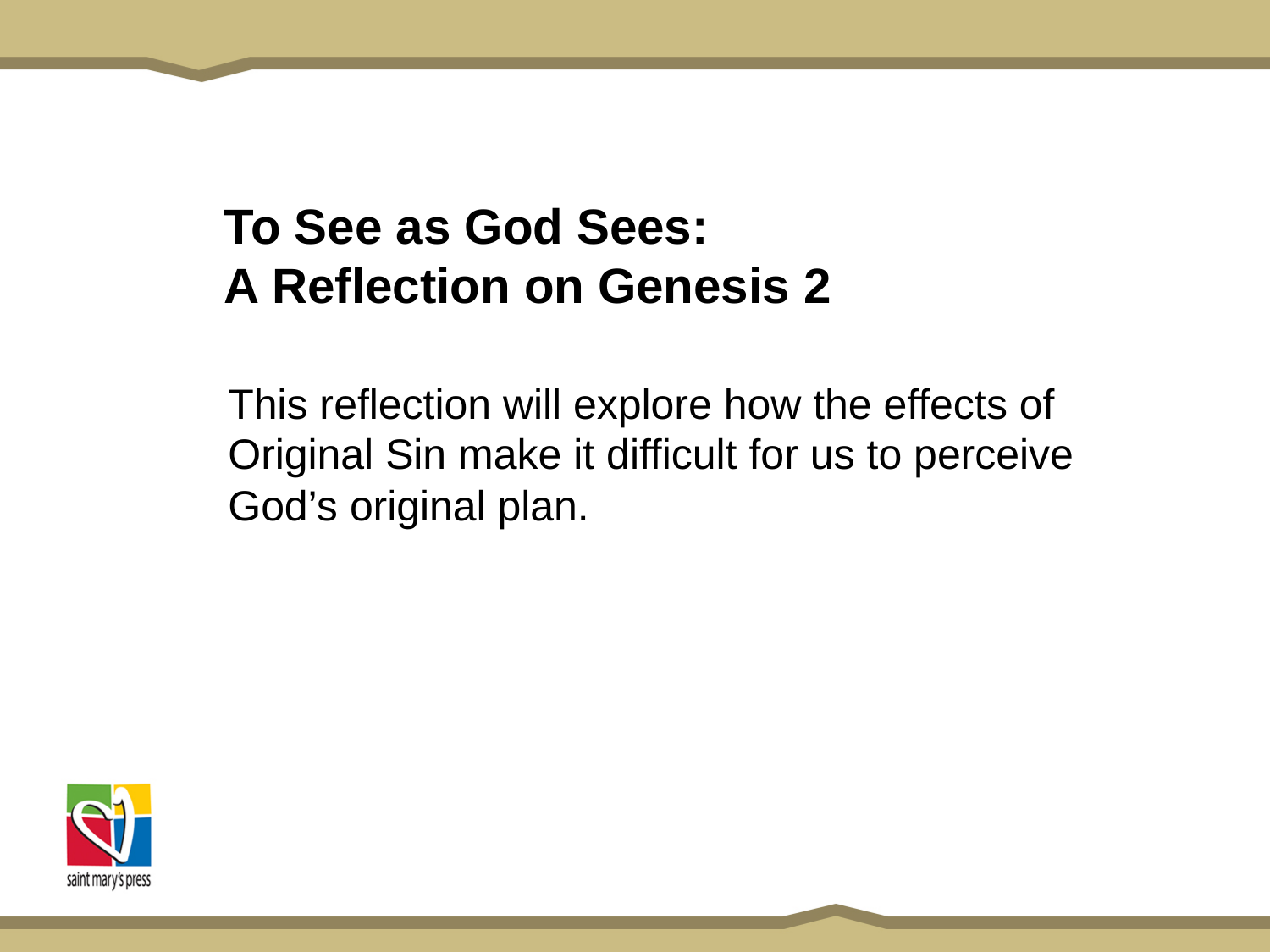

# To See as God Sees: A Reflection on Genesis 2
This reflection will explore how the effects of Original Sin make it difficult for us to perceive God’s original plan.